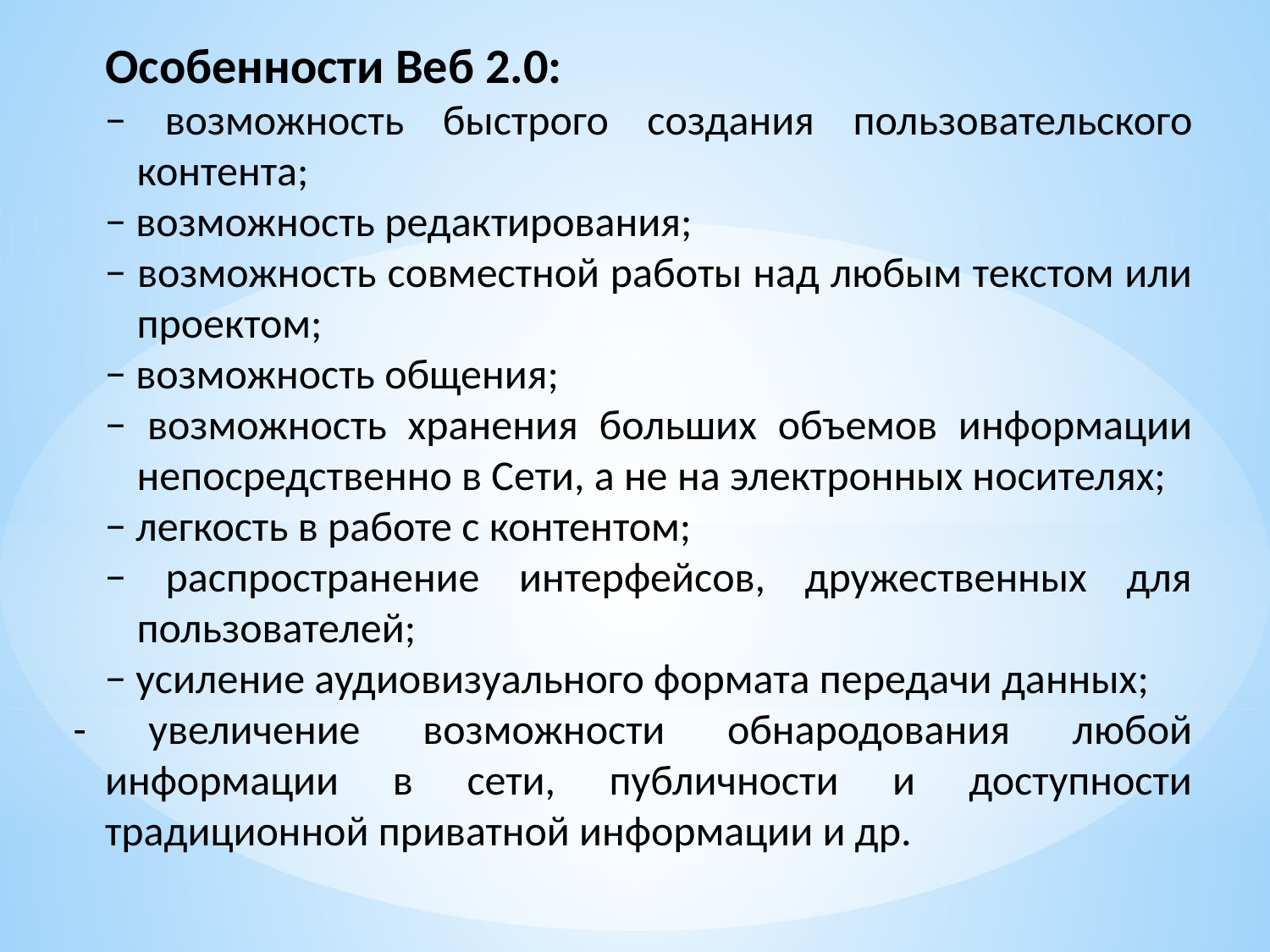

Особенности Веб 2.0:
− возможность быстрого создания пользовательского контента;
− возможность редактирования;
− возможность совместной работы над любым текстом или проектом;
− возможность общения;
− возможность хранения больших объемов информации непосредственно в Сети, а не на электронных носителях;
− легкость в работе с контентом;
− распространение интерфейсов, дружественных для пользователей;
− усиление аудиовизуального формата передачи данных;
- увеличение возможности обнародования любой информации в сети, публичности и доступности традиционной приватной информации и др.